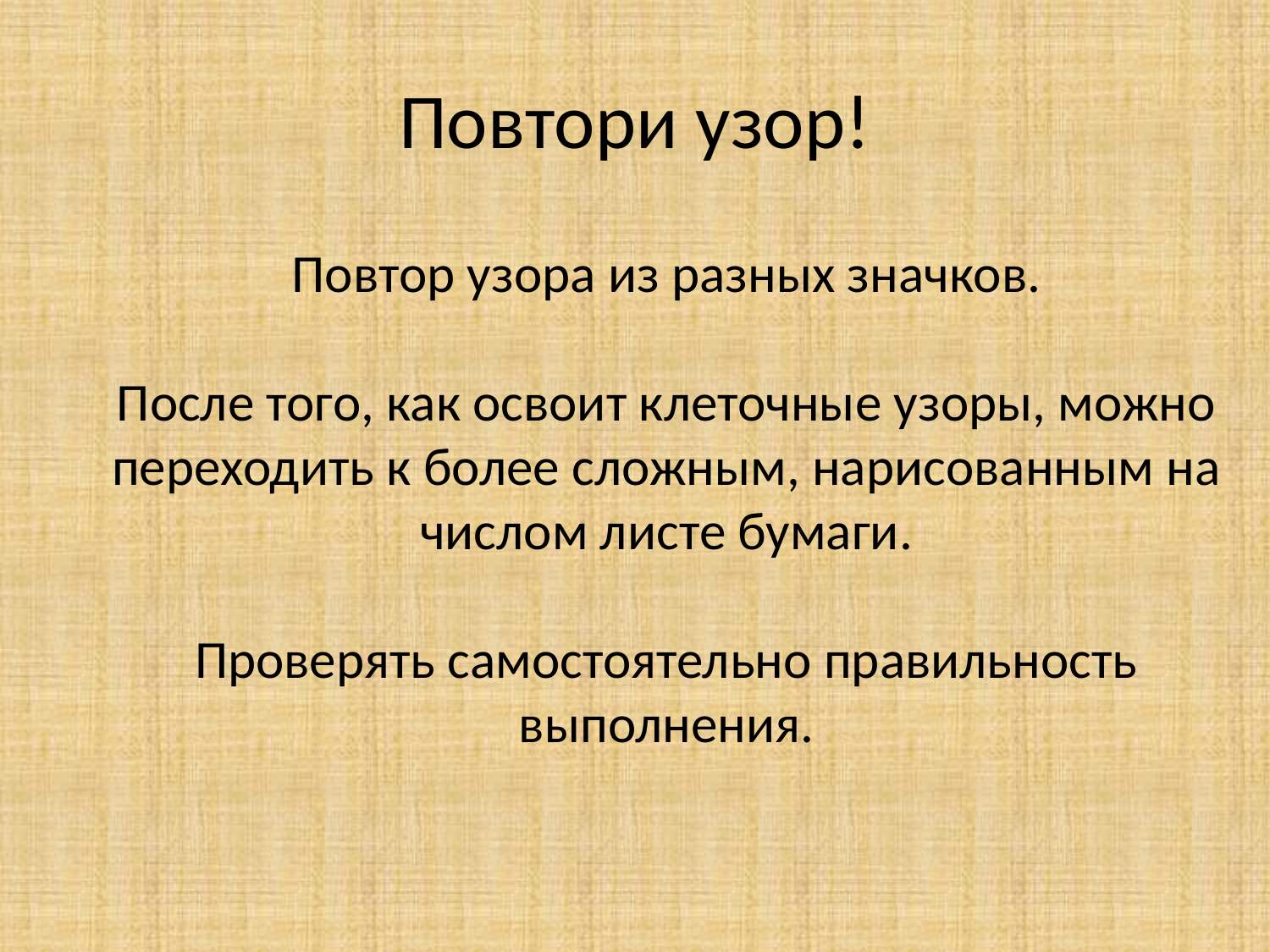

# Повтори узор!
Повтор узора из разных значков.

После того, как освоит клеточные узоры, можно переходить к более сложным, нарисованным на числом листе бумаги.

Проверять самостоятельно правильность выполнения.